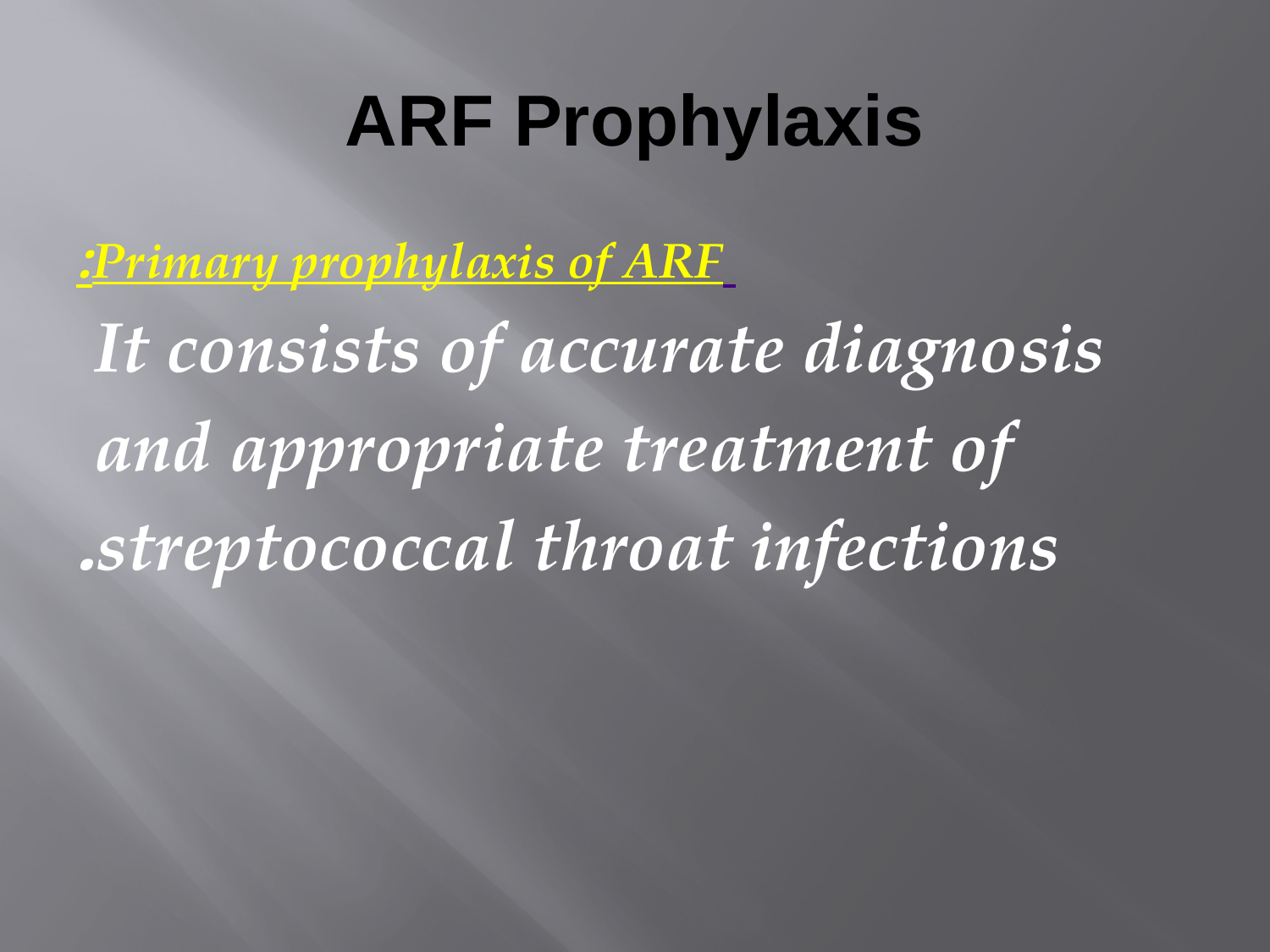

# ARF Prophylaxis
 Primary prophylaxis of ARF:
It consists of accurate diagnosis
and appropriate treatment of
streptococcal throat infections.